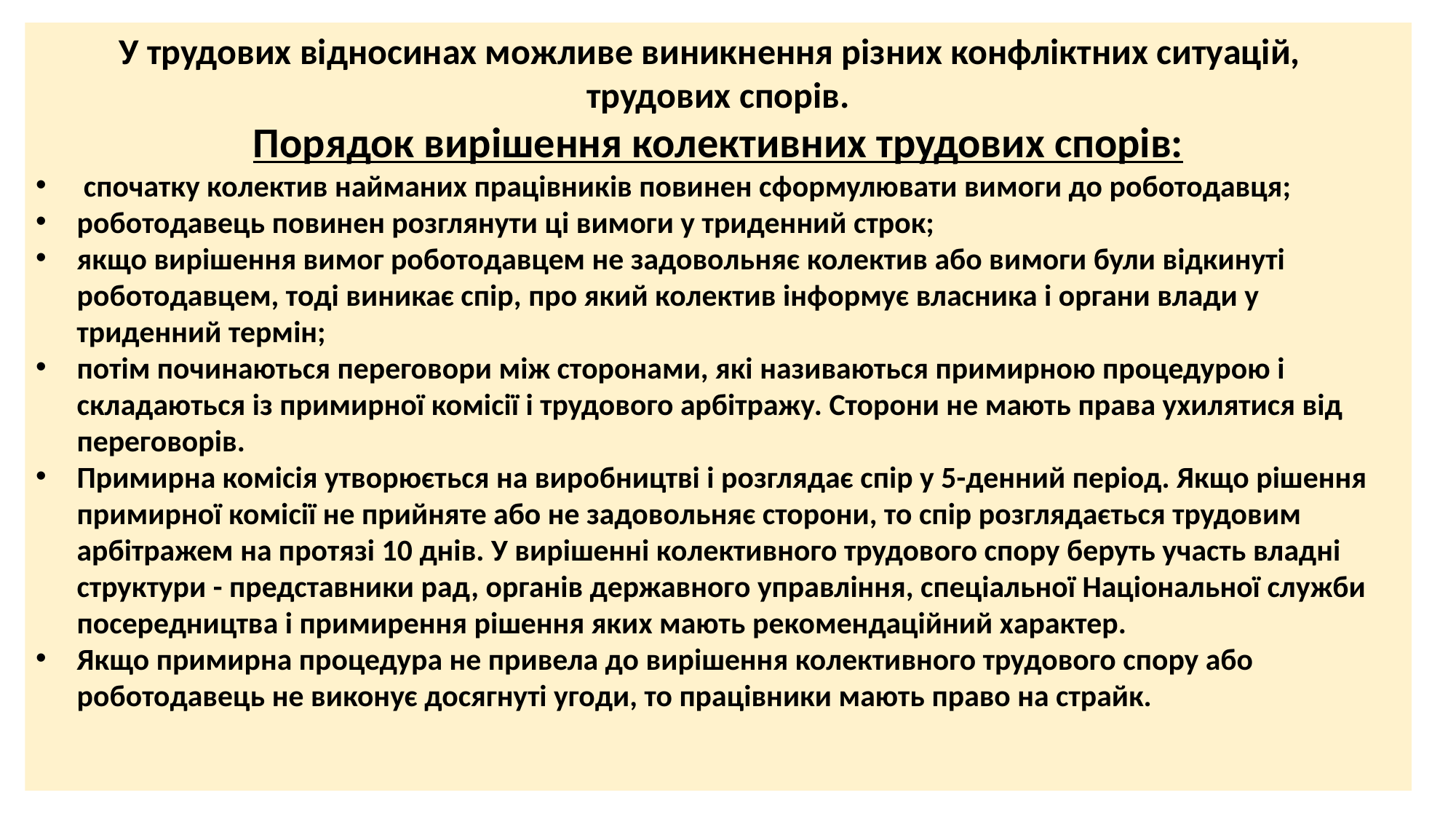

У трудових відносинах можливе виникнення різних конфліктних ситуацій,
трудових спорів.
Порядок вирішення колективних трудових спорів:
 спочатку колектив найманих працівників повинен сформулювати вимоги до роботодавця;
роботодавець повинен розглянути ці вимоги у триденний строк;
якщо вирішення вимог роботодавцем не задовольняє колектив або вимоги були відкинуті роботодавцем, тоді виникає спір, про який колектив інформує власника і органи влади у триденний термін;
потім починаються переговори між сторонами, які називаються примирною процедурою і складаються із примирної комісії і трудового арбітражу. Сторони не мають права ухилятися від переговорів.
Примирна комісія утворюється на виробництві і розглядає спір у 5-денний період. Якщо рішення примирної комісії не прийняте або не задовольняє сторони, то спір розглядається трудовим арбітражем на протязі 10 днів. У вирішенні колективного трудового спору беруть участь владні структури - представники рад, органів державного управління, спеціальної Національної служби посередництва і примирення рішення яких мають рекомендаційний характер.
Якщо примирна процедура не привела до вирішення колективного трудового спору або роботодавець не виконує досягнуті угоди, то працівники мають право на страйк.